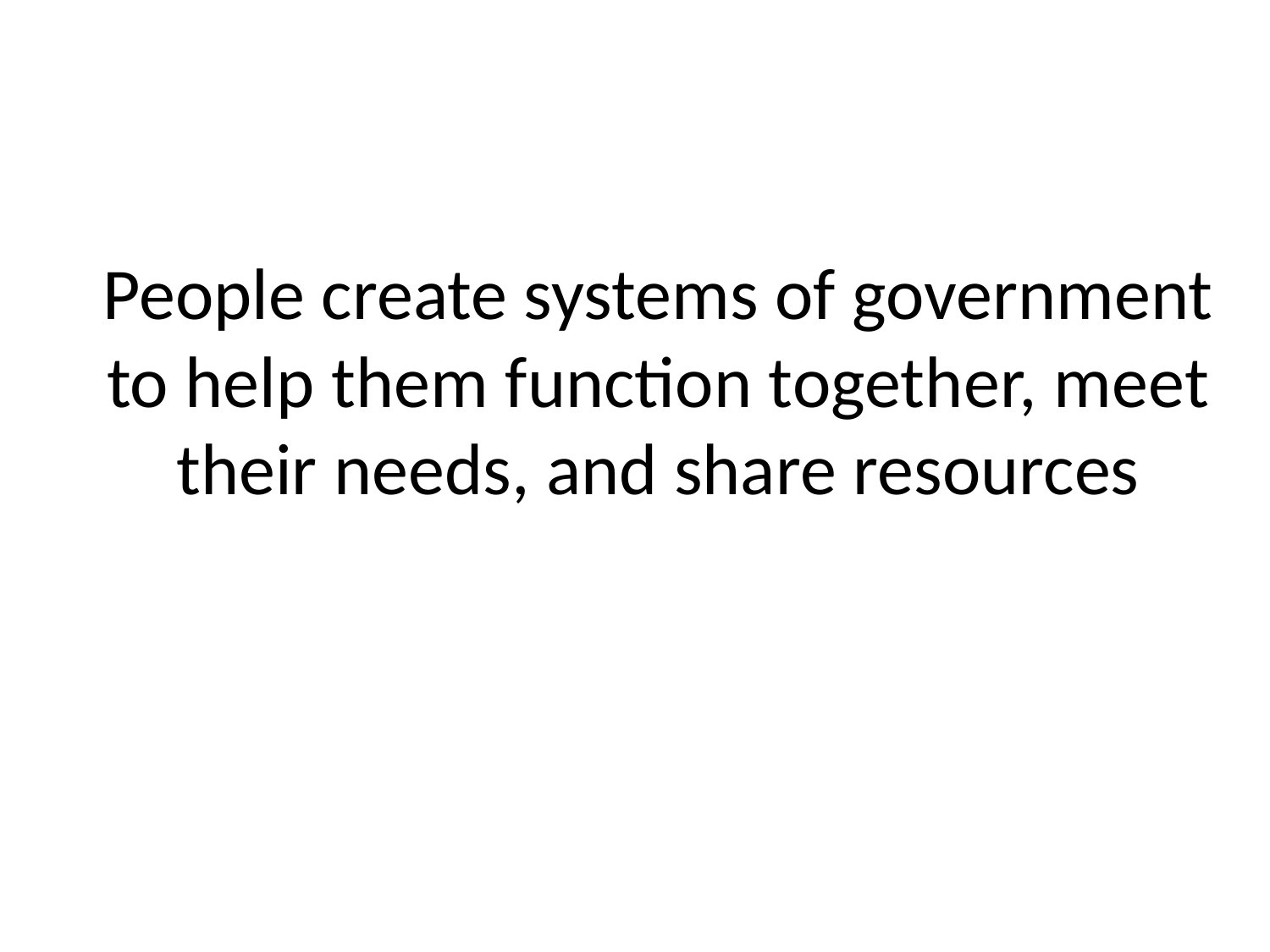

# People create systems of government to help them function together, meet their needs, and share resources